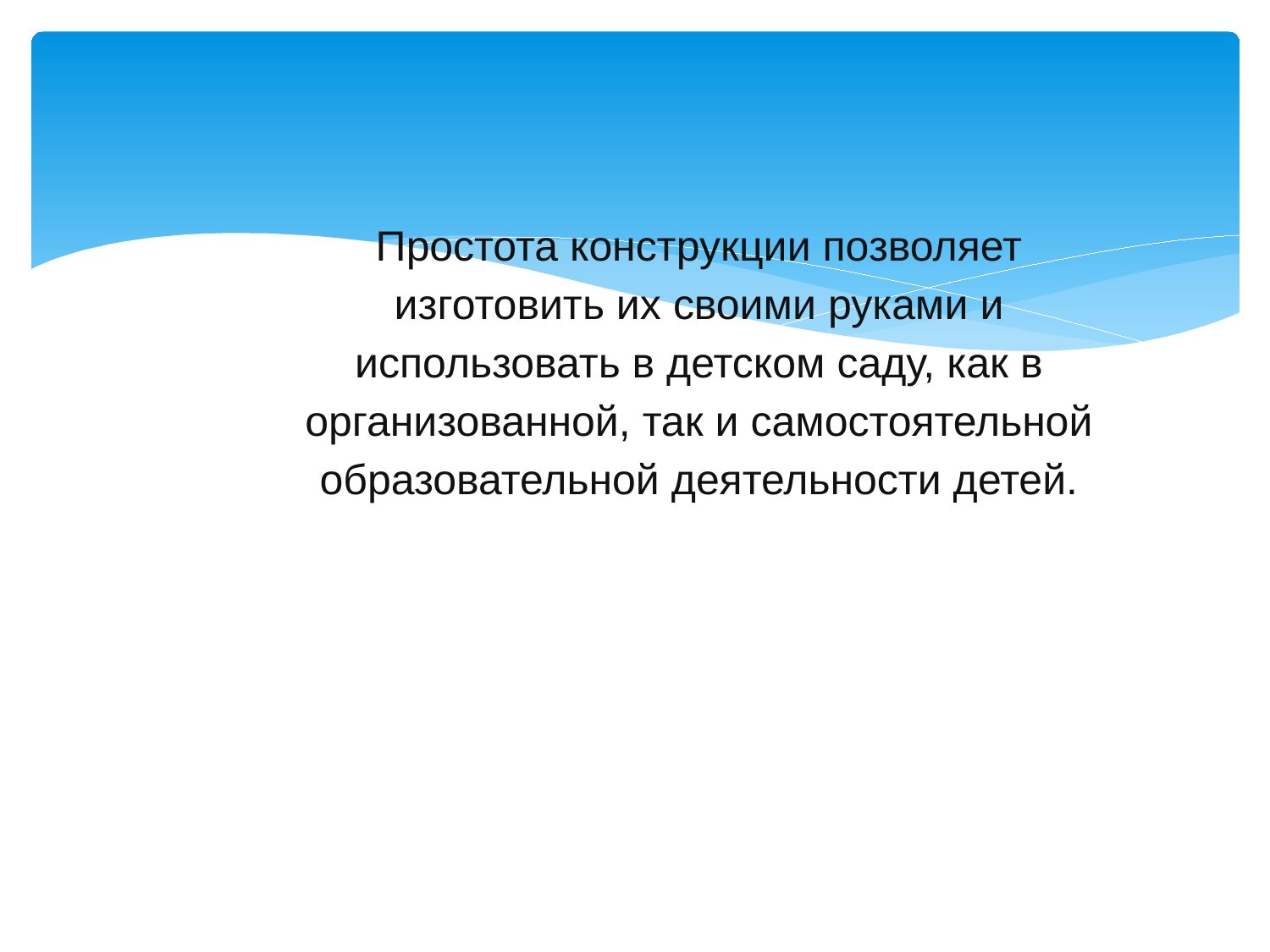

Простота конструкции позволяет изготовить их своими руками и использовать в детском саду, как в организованной, так и самостоятельной образовательной деятельности детей.